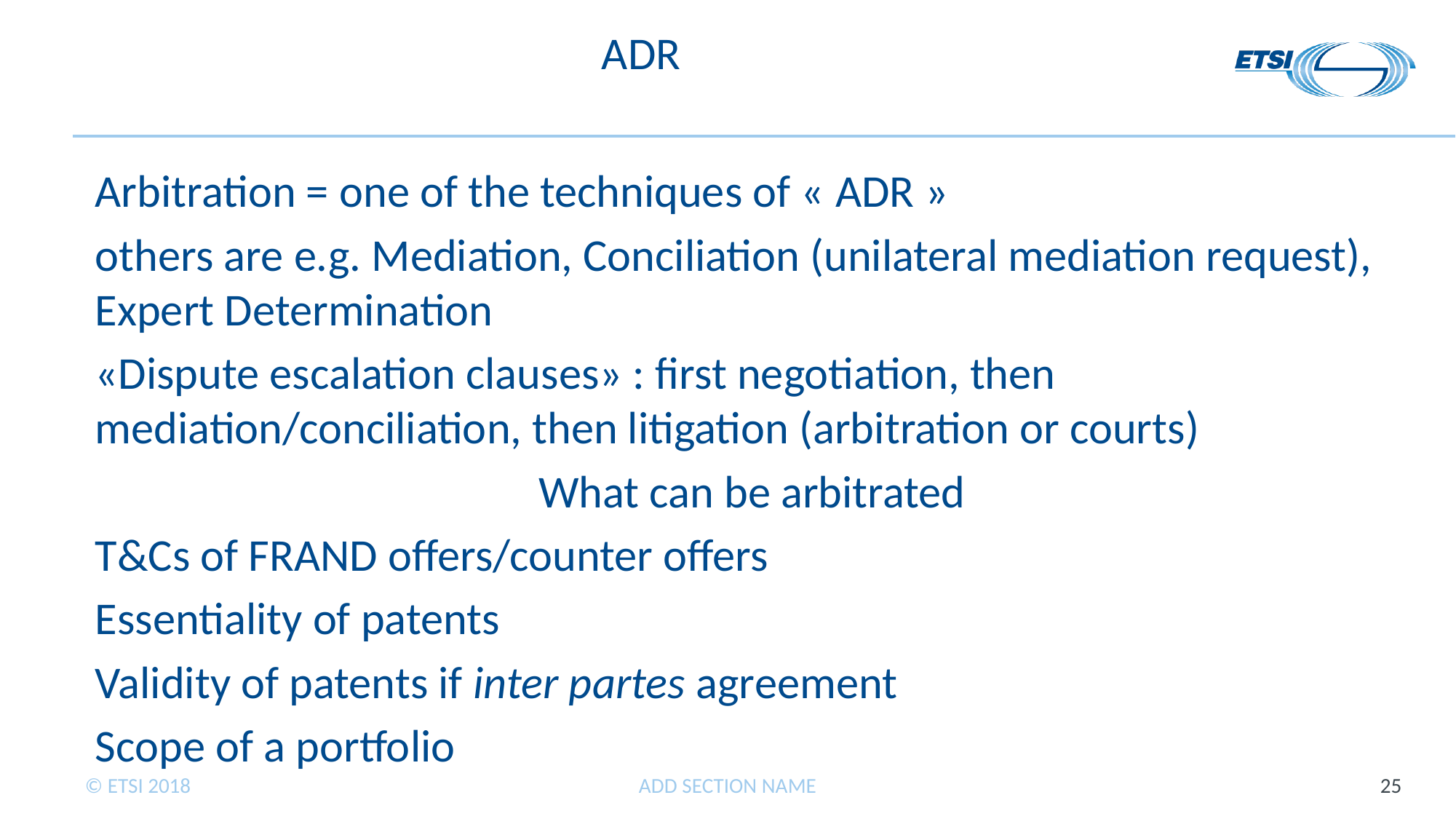

# ADR
Arbitration = one of the techniques of « ADR »
others are e.g. Mediation, Conciliation (unilateral mediation request), Expert Determination
«Dispute escalation clauses» : first negotiation, then mediation/conciliation, then litigation (arbitration or courts)
What can be arbitrated
T&Cs of FRAND offers/counter offers
Essentiality of patents
Validity of patents if inter partes agreement
Scope of a portfolio

ADD SECTION NAME